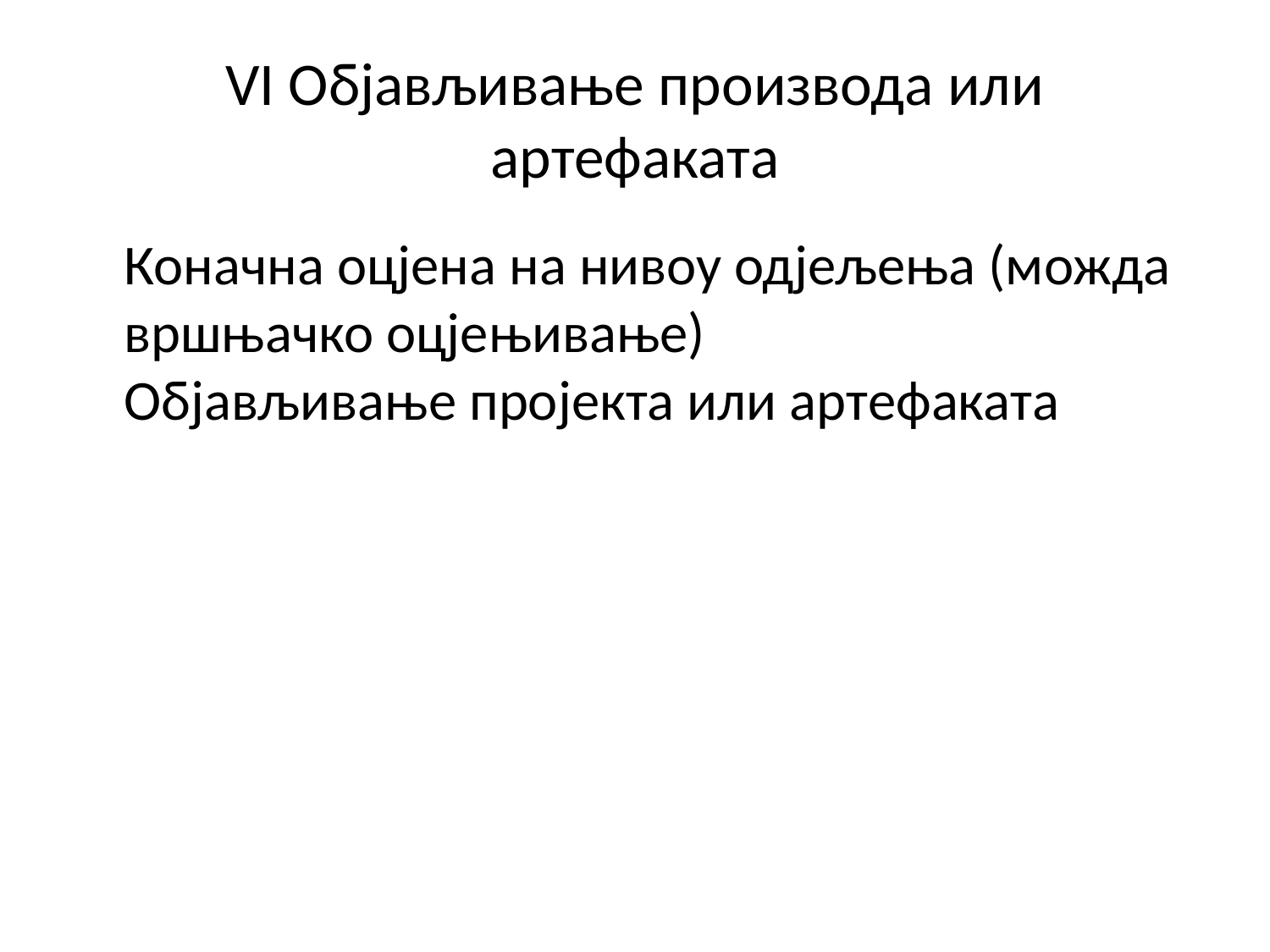

# VI Објављивање производа или артефаката
	Коначна оцјена на нивоу одјељења (можда вршњачко оцјењивање)
Објављивање пројекта или артефаката